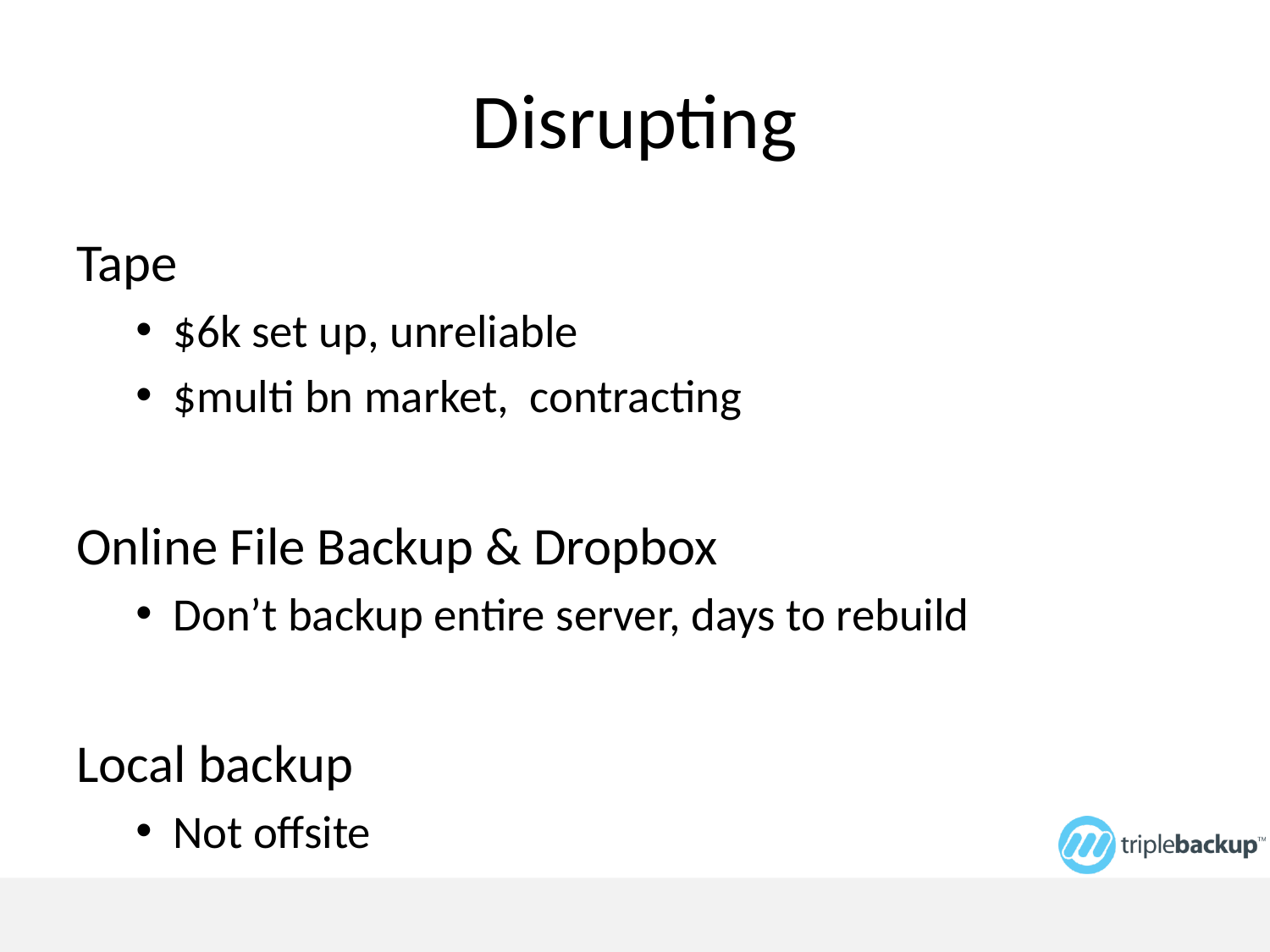

# Disrupting
Tape
$6k set up, unreliable
$multi bn market,  contracting

Online File Backup & Dropbox
Don’t backup entire server, days to rebuild

Local backup
Not offsite